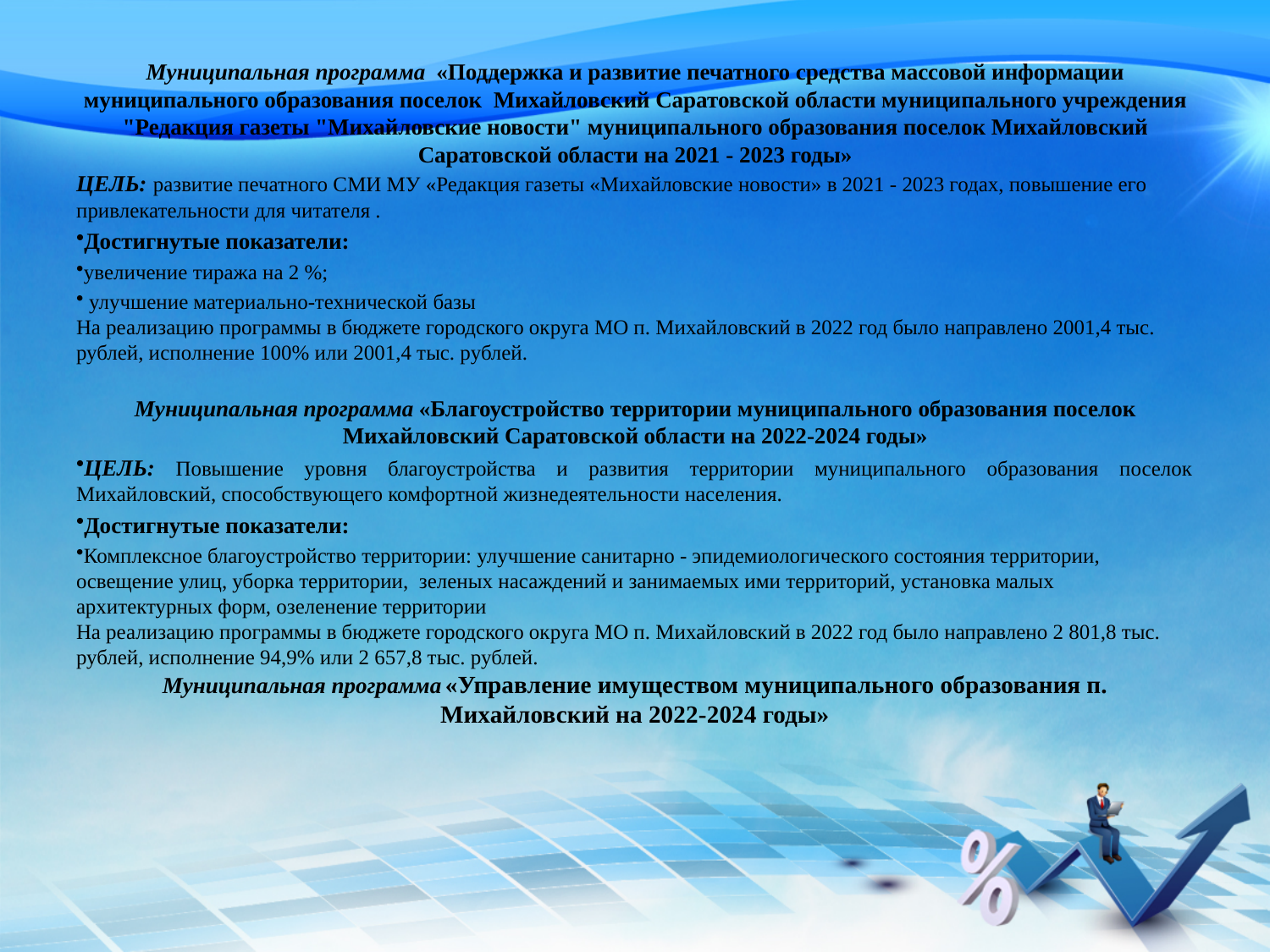

Муниципальная программа  «Поддержка и развитие печатного средства массовой информации муниципального образования поселок  Михайловский Саратовской области муниципального учреждения "Редакция газеты "Михайловские новости" муниципального образования поселок Михайловский Саратовской области на 2021 - 2023 годы»
ЦЕЛЬ: развитие печатного СМИ МУ «Редакция газеты «Михайловские новости» в 2021 - 2023 годах, повышение его привлекательности для читателя .
Достигнутые показатели:
увеличение тиража на 2 %;
 улучшение материально-технической базы
На реализацию программы в бюджете городского округа МО п. Михайловский в 2022 год было направлено 2001,4 тыс. рублей, исполнение 100% или 2001,4 тыс. рублей.

Муниципальная программа «Благоустройство территории муниципального образования поселок Михайловский Саратовской области на 2022-2024 годы»
ЦЕЛЬ: Повышение уровня благоустройства и развития территории муниципального образования поселок Михайловский, способствующего комфортной жизнедеятельности населения.
Достигнутые показатели:
Комплексное благоустройство территории: улучшение санитарно - эпидемиологического состояния территории, освещение улиц, уборка территории,  зеленых насаждений и занимаемых ими территорий, установка малых архитектурных форм, озеленение территории
На реализацию программы в бюджете городского округа МО п. Михайловский в 2022 год было направлено 2 801,8 тыс. рублей, исполнение 94,9% или 2 657,8 тыс. рублей.
Муниципальная программа «Управление имуществом муниципального образования п. Михайловский на 2022-2024 годы»